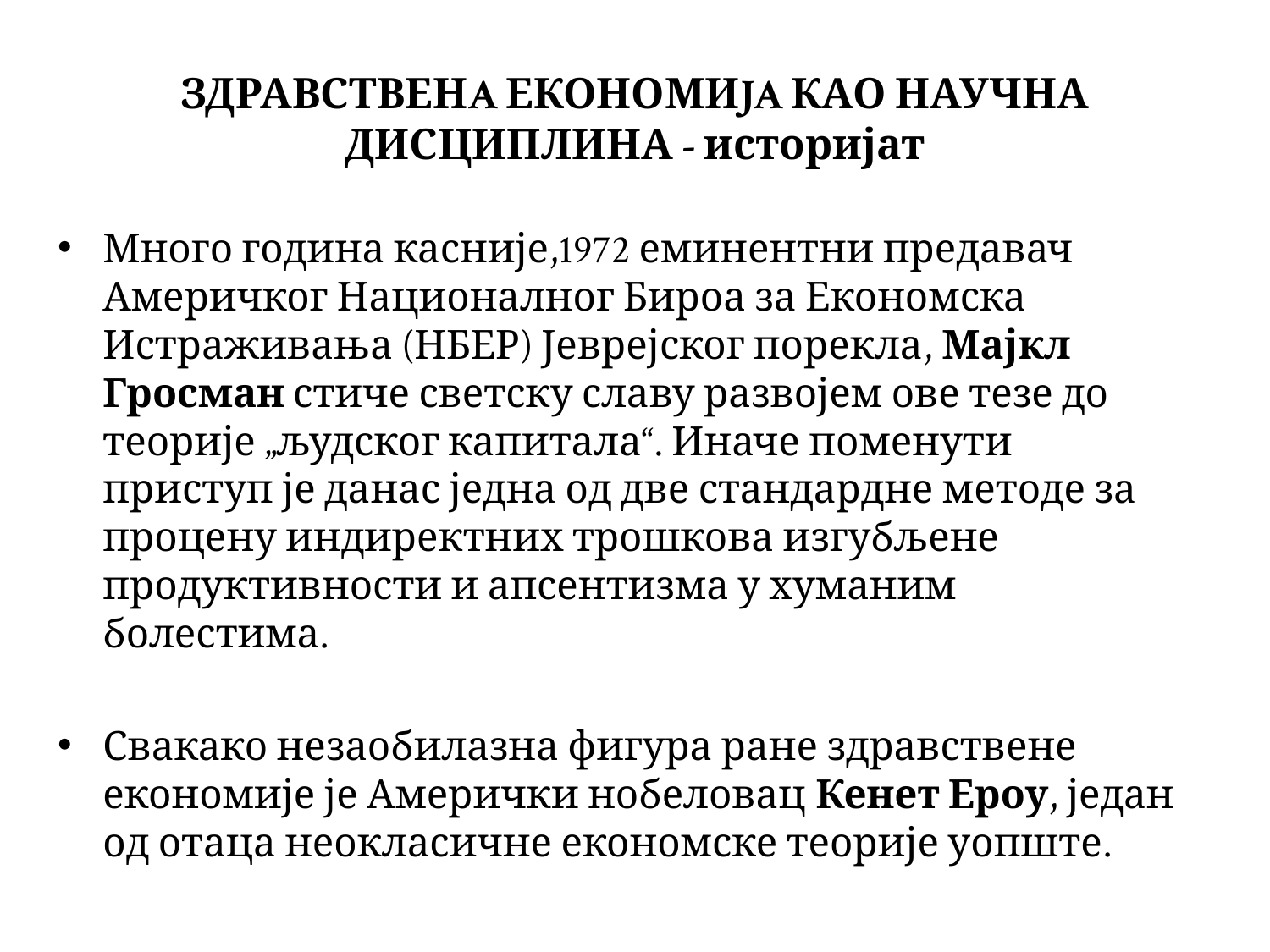

# ЗДРАВСТВЕНA ЕКОНОМИJA КАО НАУЧНА ДИСЦИПЛИНА - историјат
Много година касније,1972 еминентни предавач Америчког Националног Бироа за Економска Истраживања (НБЕР) Јеврејског порекла, Мајкл Гросман стиче светску славу развојем ове тезе до теорије „људског капитала“. Иначе поменути приступ је данас једна од две стандардне методе за процену индиректних трошкова изгубљене продуктивности и апсентизма у хуманим болестима.

Свакако незаобилазна фигура ране здравствене економије је Амерички нобеловац Кенет Ероу, један од отаца неокласичне економске теорије уопште.